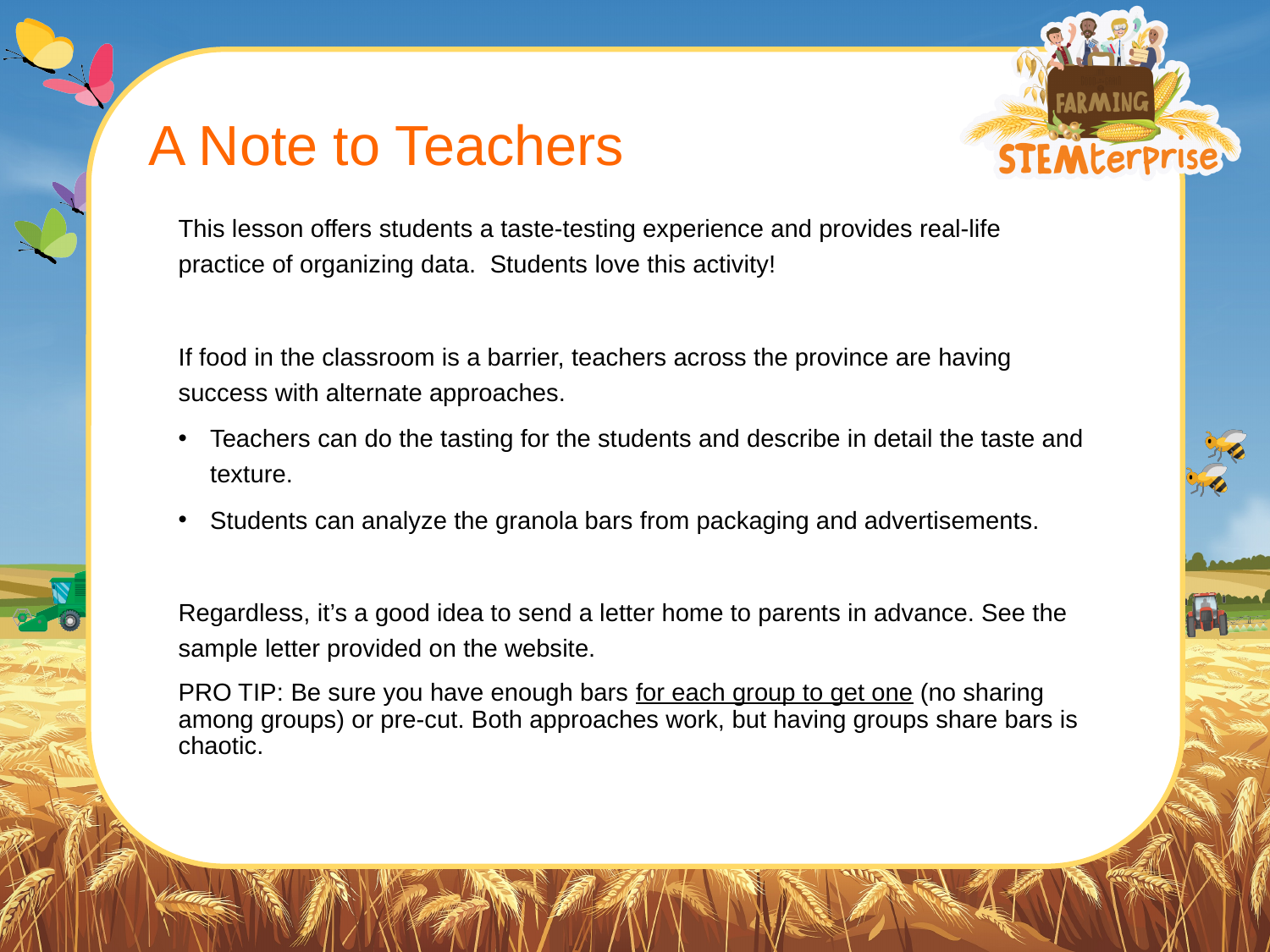

# A Note to Teachers
This lesson offers students a taste-testing experience and provides real-life practice of organizing data.  Students love this activity!

If food in the classroom is a barrier, teachers across the province are having success with alternate approaches.
Teachers can do the tasting for the students and describe in detail the taste and texture.
Students can analyze the granola bars from packaging and advertisements.

Regardless, it’s a good idea to send a letter home to parents in advance. See the sample letter provided on the website.
PRO TIP: Be sure you have enough bars for each group to get one (no sharing among groups) or pre-cut. Both approaches work, but having groups share bars is chaotic.